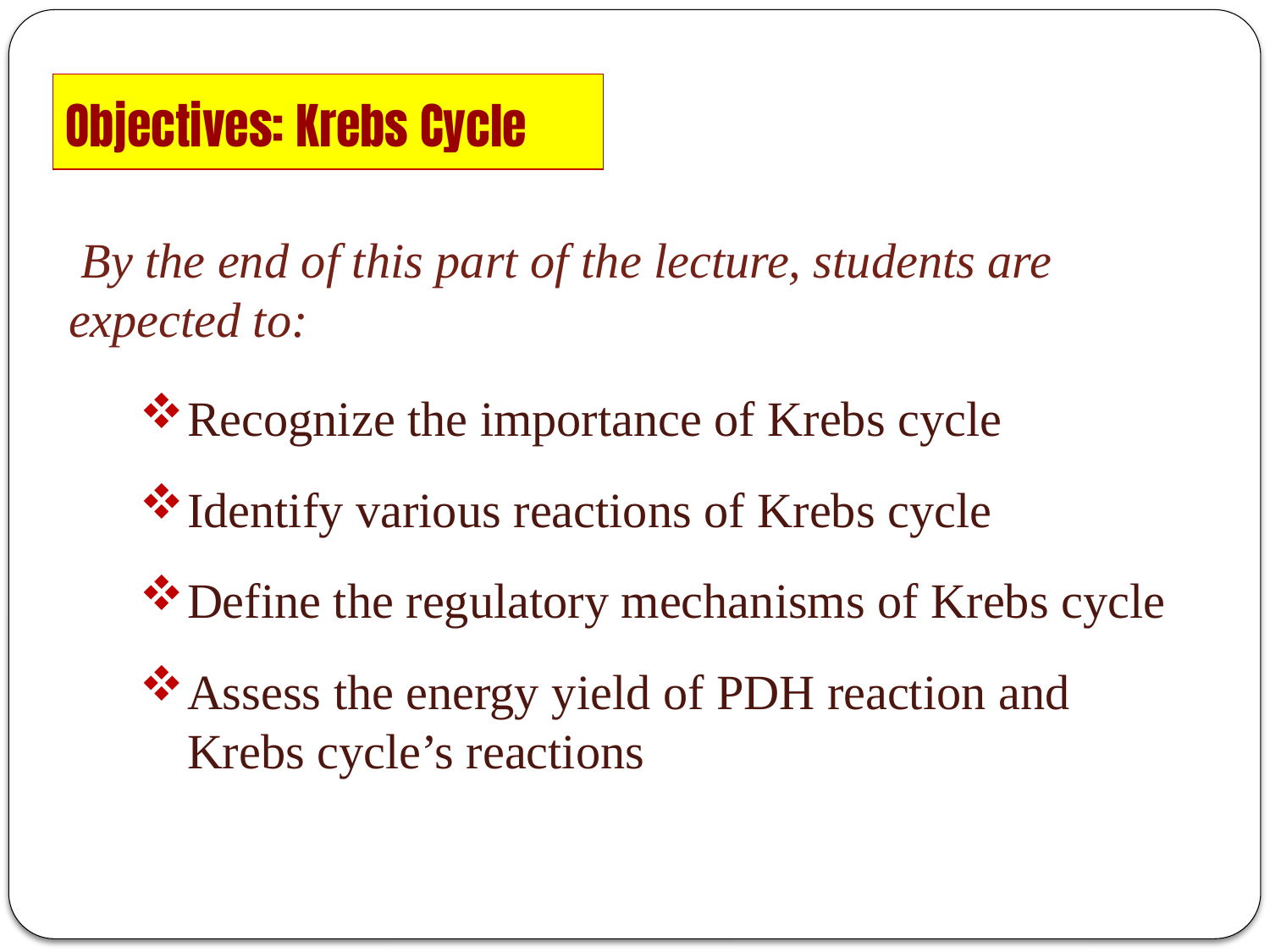

# Objectives: Krebs Cycle
 By the end of this part of the lecture, students are expected to:
Recognize the importance of Krebs cycle
Identify various reactions of Krebs cycle
Define the regulatory mechanisms of Krebs cycle
Assess the energy yield of PDH reaction and Krebs cycle’s reactions